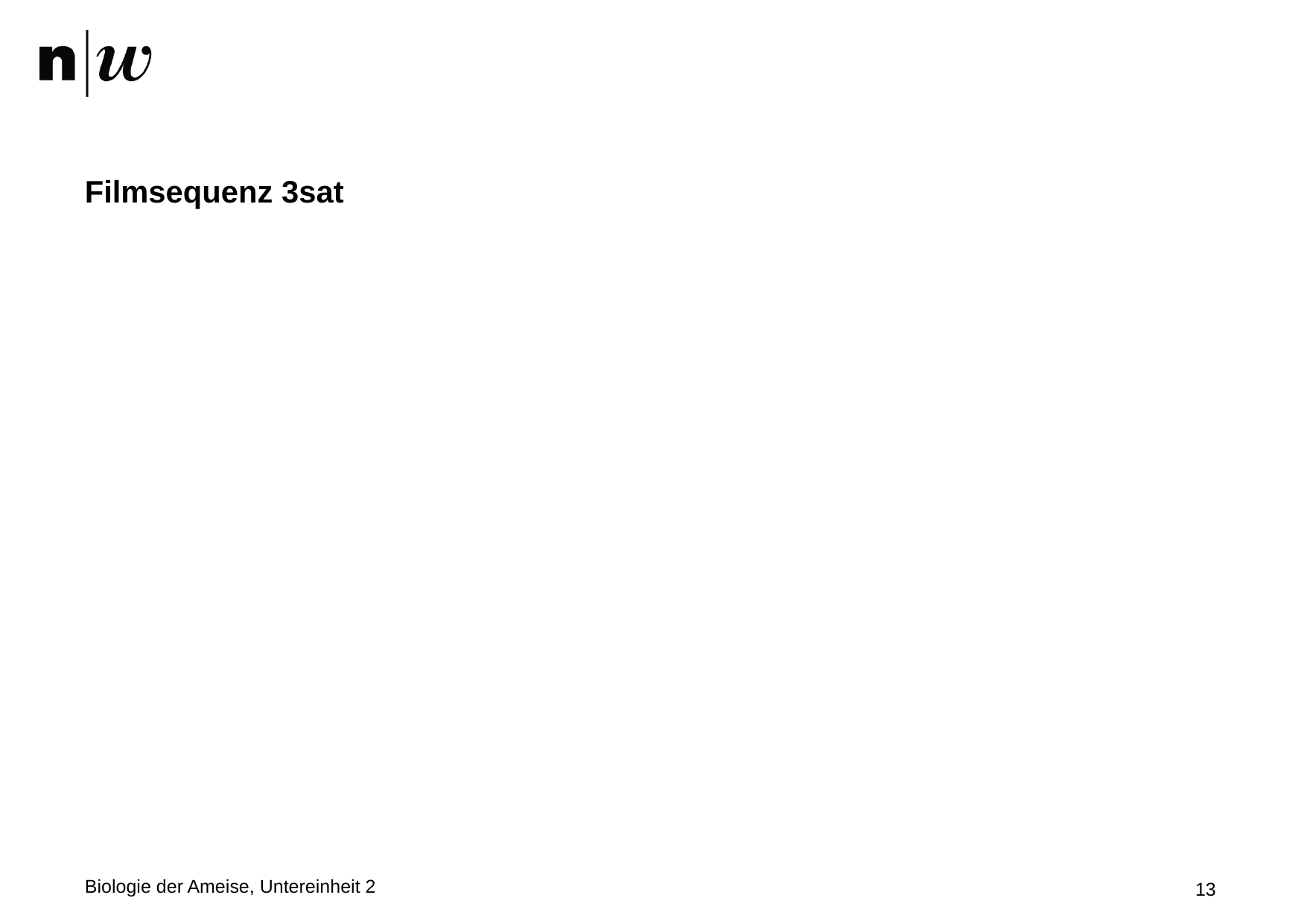

# Filmsequenz 3sat

Biologie der Ameise, Untereinheit 2
13